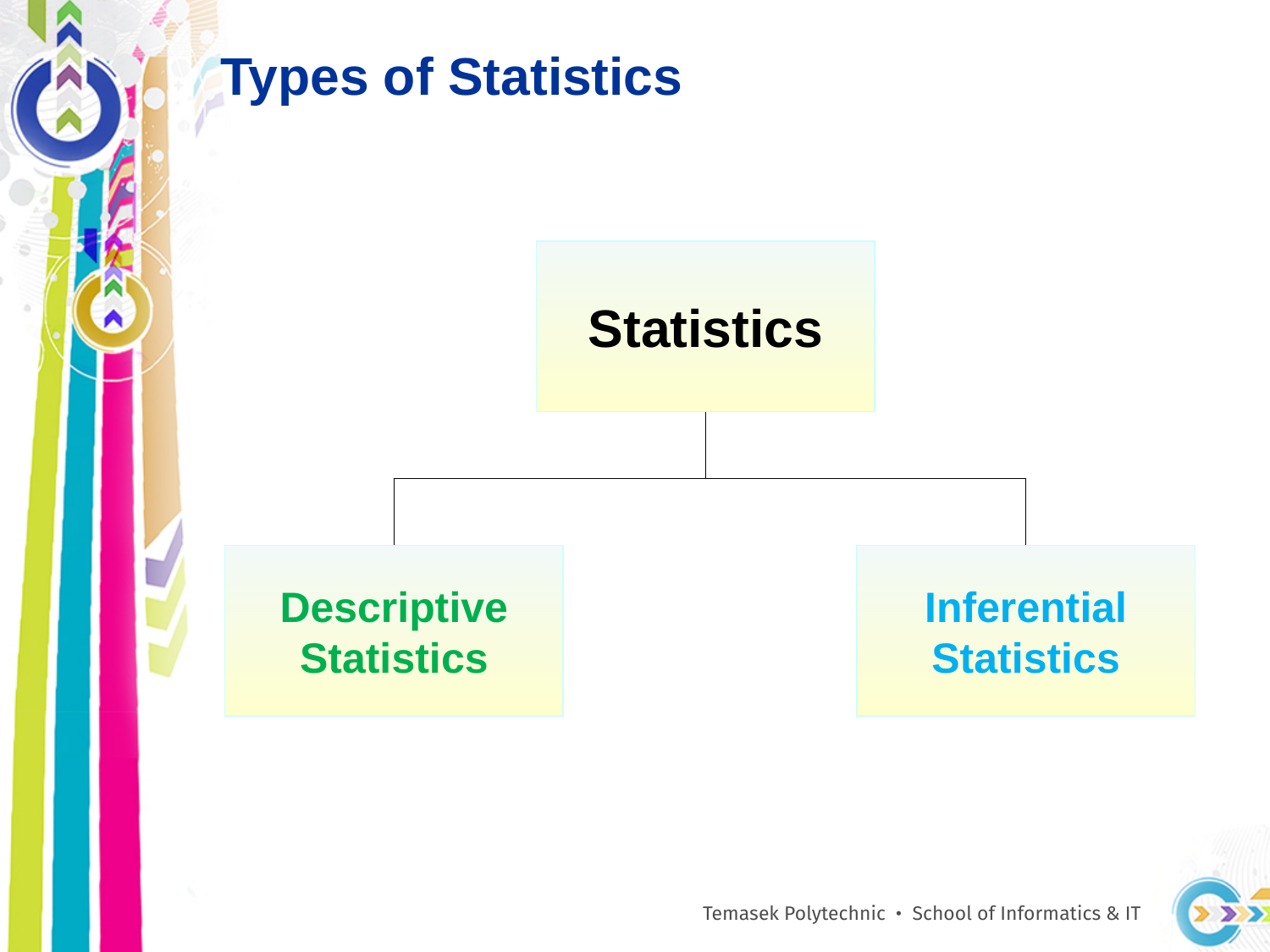

Types of Statistics
Statistics
Descriptive
Statistics
Inferential
Statistics